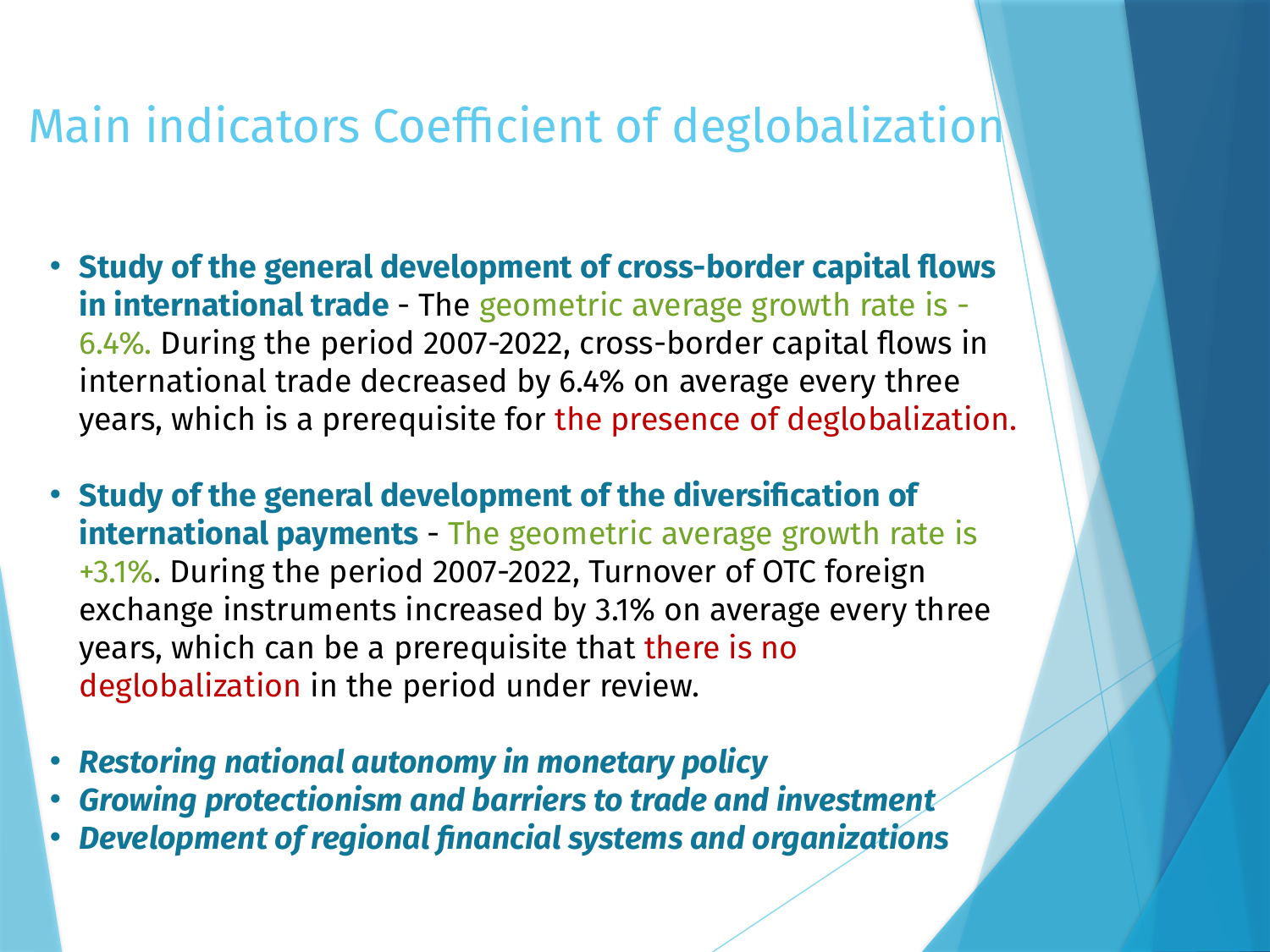

# Main indicators Coefficient of deglobalization
Study of the general development of cross-border capital flows in international trade - The geometric average growth rate is -6.4%. During the period 2007-2022, cross-border capital flows in international trade decreased by 6.4% on average every three years, which is a prerequisite for the presence of deglobalization.

Study of the general development of the diversification of international payments - The geometric average growth rate is +3.1%. During the period 2007-2022, Turnover of OTC foreign exchange instruments increased by 3.1% on average every three years, which can be a prerequisite that there is no deglobalization in the period under review.

Restoring national autonomy in monetary policy
Growing protectionism and barriers to trade and investment
Development of regional financial systems and organizations